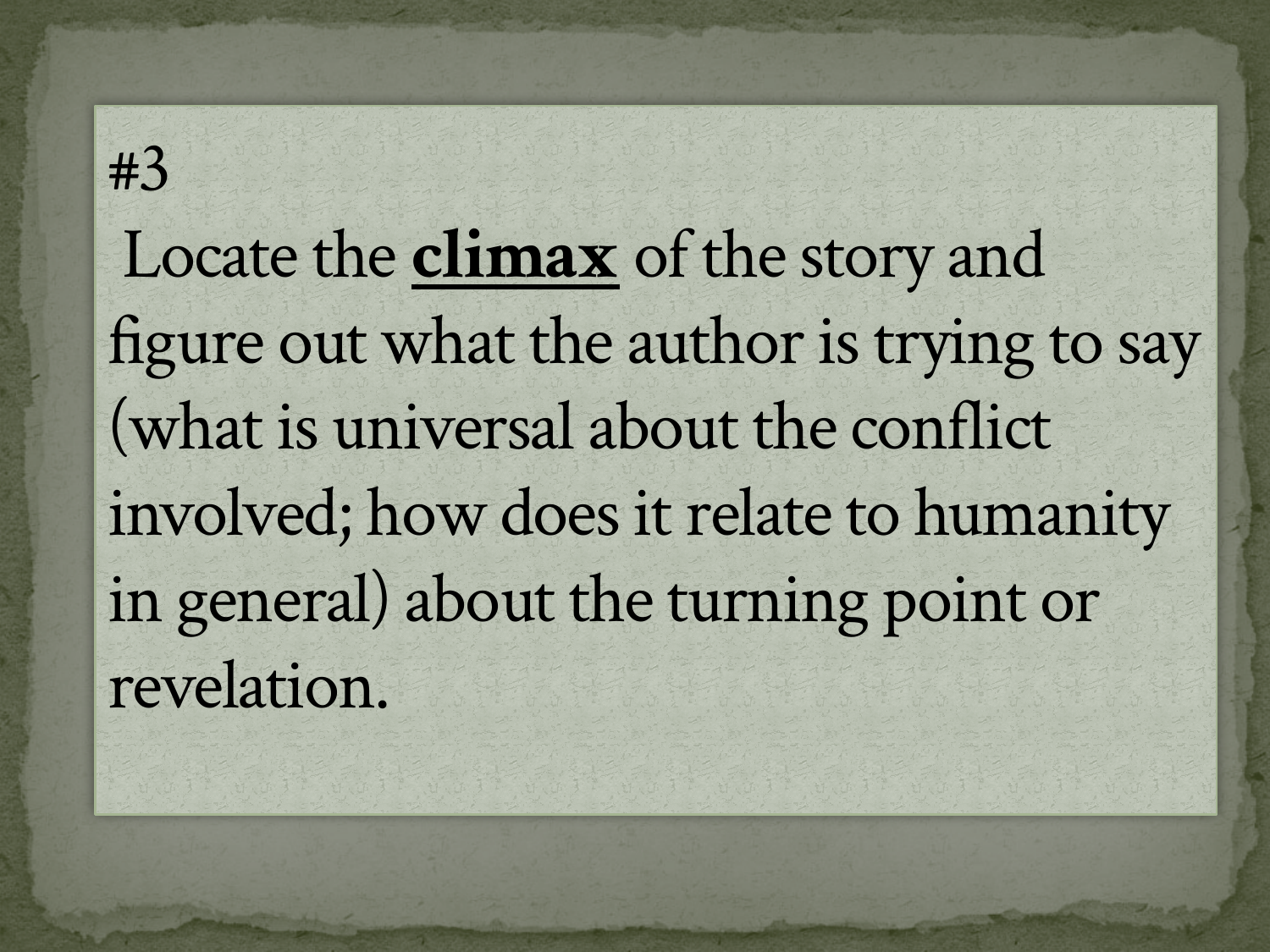

# #3 Locate the climax of the story and figure out what the author is trying to say (what is universal about the conflict involved; how does it relate to humanity in general) about the turning point or revelation.